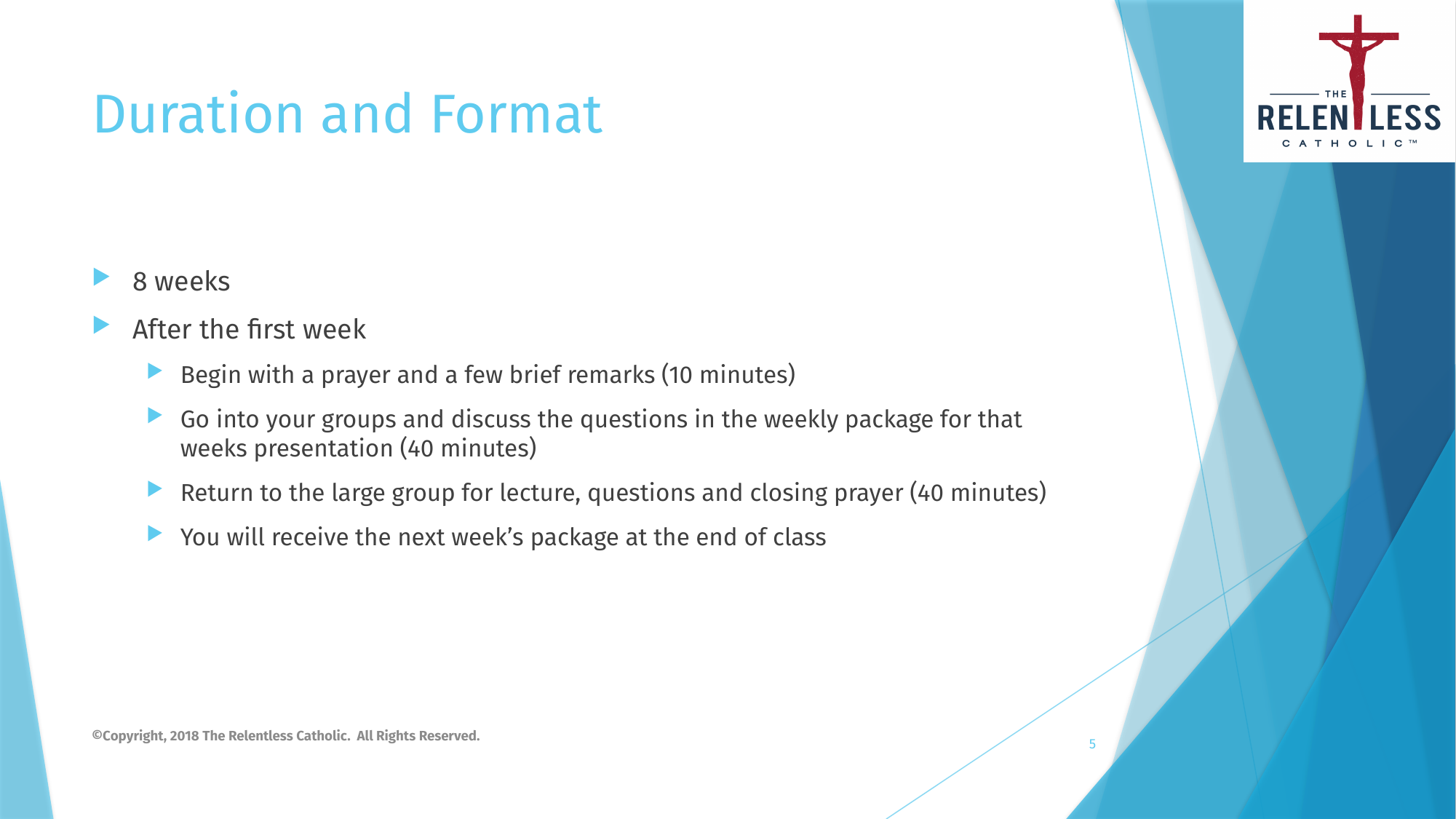

# Duration and Format
8 weeks
After the first week
Begin with a prayer and a few brief remarks (10 minutes)
Go into your groups and discuss the questions in the weekly package for that weeks presentation (40 minutes)
Return to the large group for lecture, questions and closing prayer (40 minutes)
You will receive the next week’s package at the end of class
©Copyright, 2018 The Relentless Catholic.  All Rights Reserved.

5